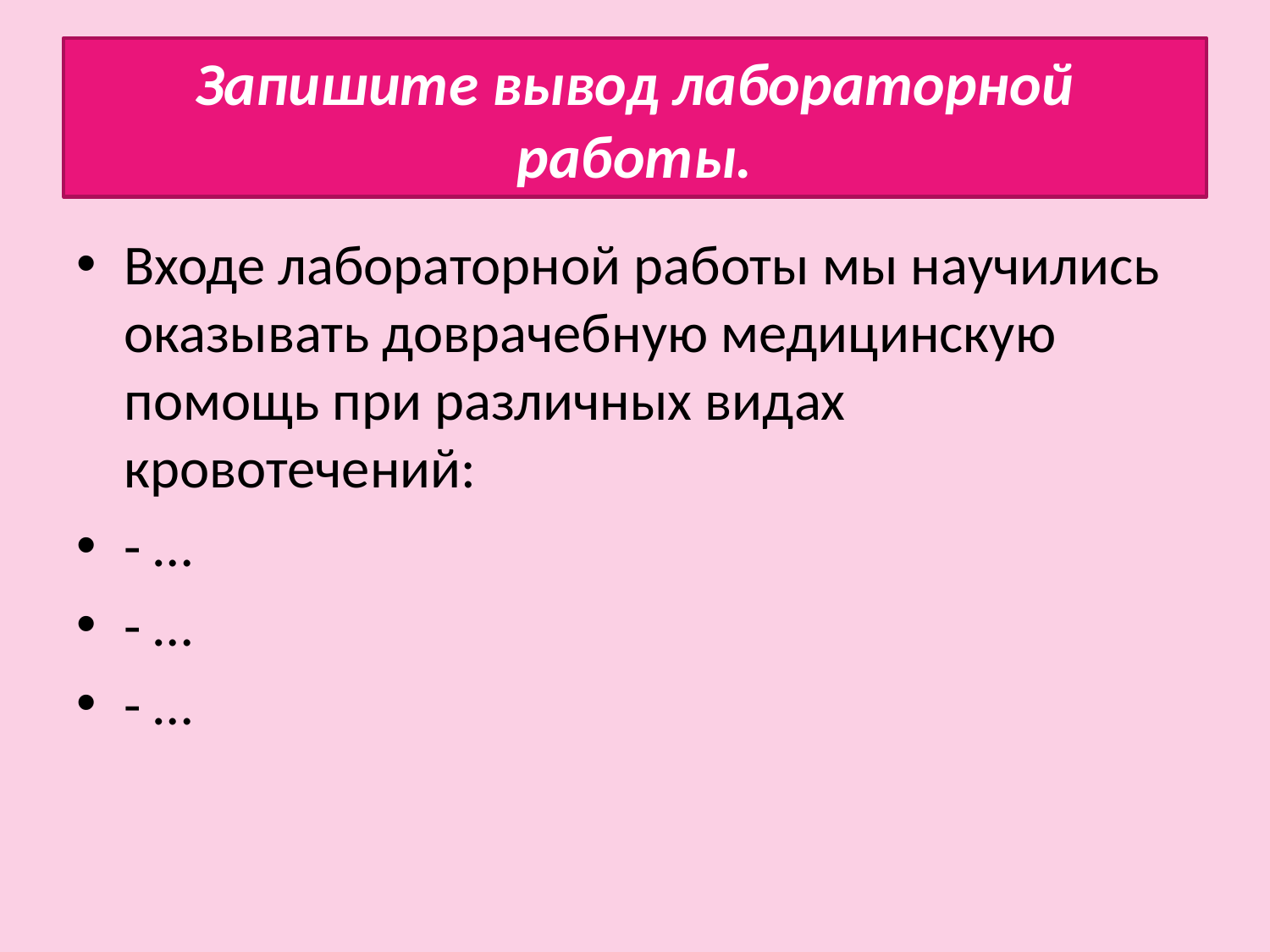

# Запишите вывод лабораторной работы.
Входе лабораторной работы мы научились оказывать доврачебную медицинскую помощь при различных видах кровотечений:
- …
- …
- …